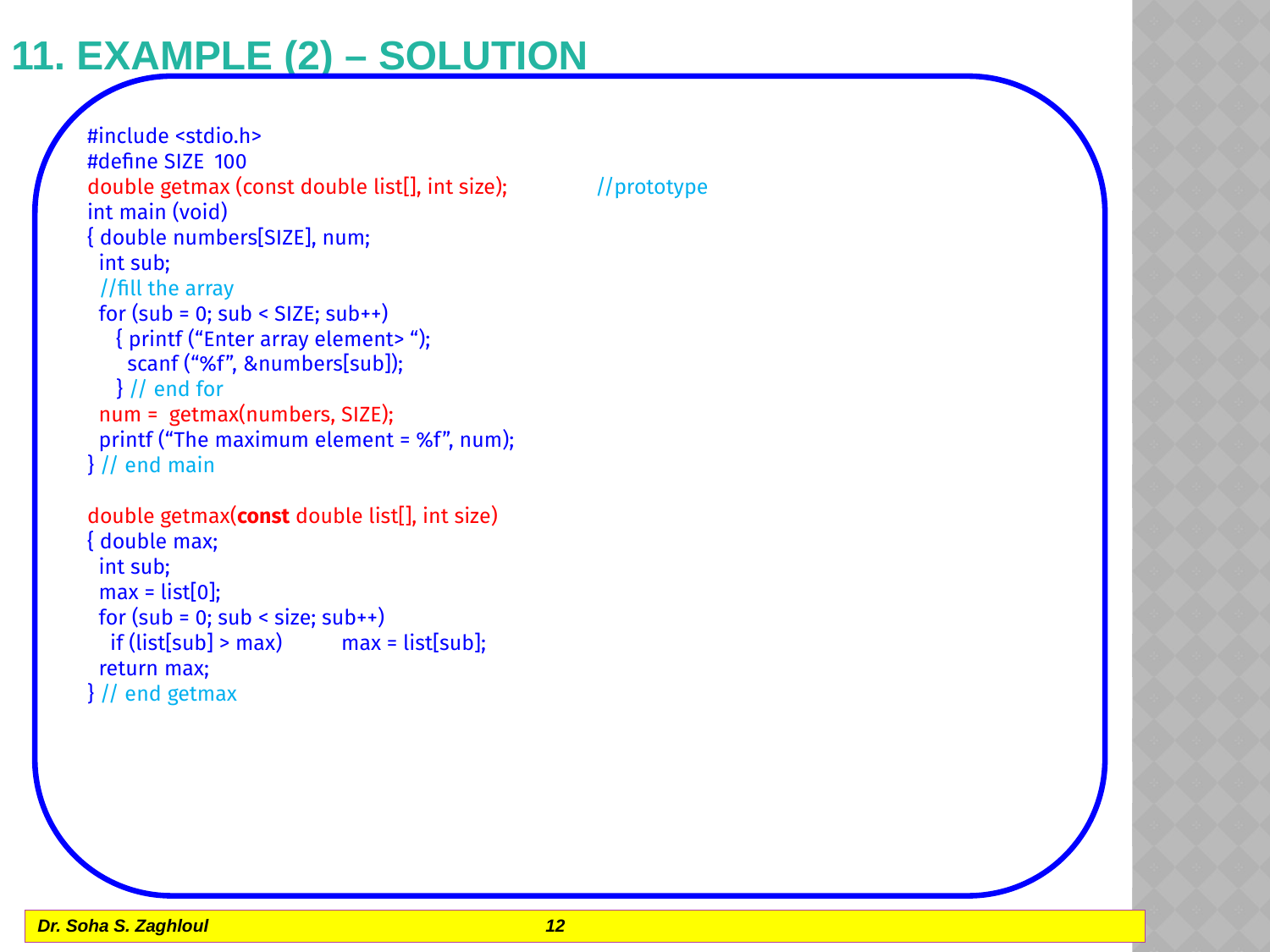

# 11. Example (2) – solution
#include <stdio.h>
#define SIZE	100
double getmax (const double list[], int size);	//prototype
int main (void)
{ double numbers[SIZE], num;
  int sub;
  //fill the array
  for (sub = 0; sub < SIZE; sub++)
     { printf (“Enter array element> “);
       scanf (“%f”, &numbers[sub]);
     } // end for
  num =  getmax(numbers, SIZE);
  printf (“The maximum element = %f”, num);
} // end main

double getmax(const double list[], int size)
{ double max;
  int sub;
  max = list[0];
  for (sub = 0; sub < size; sub++)
    if (list[sub] > max) 	max = list[sub];
  return max;
} // end getmax

Dr. Soha S. Zaghloul			12